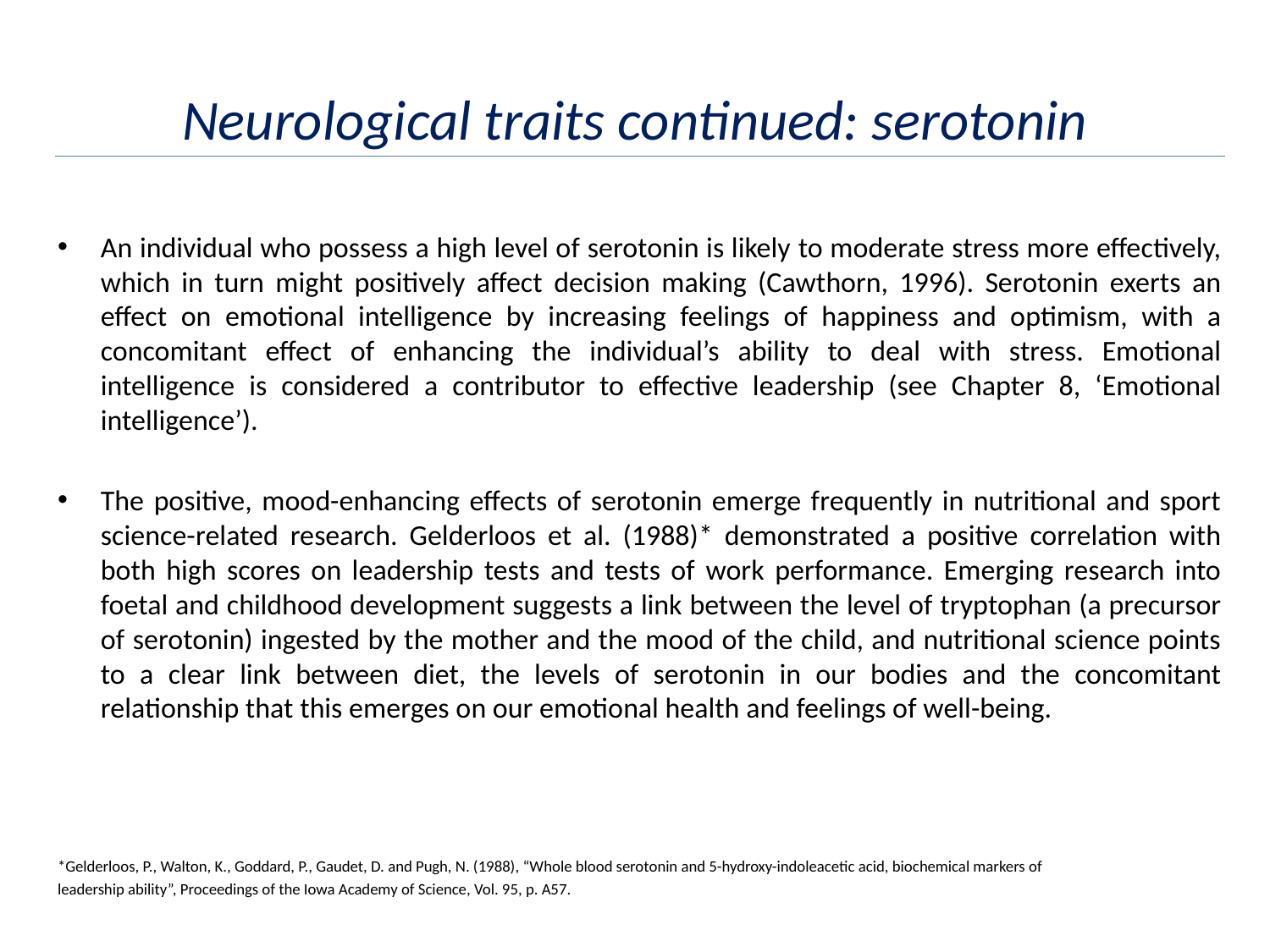

# Neurological traits continued: serotonin
An individual who possess a high level of serotonin is likely to moderate stress more effectively, which in turn might positively affect decision making (Cawthorn, 1996). Serotonin exerts an effect on emotional intelligence by increasing feelings of happiness and optimism, with a concomitant effect of enhancing the individual’s ability to deal with stress. Emotional intelligence is considered a contributor to effective leadership (see Chapter 8, ‘Emotional intelligence’).

The positive, mood-enhancing effects of serotonin emerge frequently in nutritional and sport science-related research. Gelderloos et al. (1988)* demonstrated a positive correlation with both high scores on leadership tests and tests of work performance. Emerging research into foetal and childhood development suggests a link between the level of tryptophan (a precursor of serotonin) ingested by the mother and the mood of the child, and nutritional science points to a clear link between diet, the levels of serotonin in our bodies and the concomitant relationship that this emerges on our emotional health and feelings of well-being.

*Gelderloos, P., Walton, K., Goddard, P., Gaudet, D. and Pugh, N. (1988), “Whole blood serotonin and 5-hydroxy-indoleacetic acid, biochemical markers of
leadership ability”, Proceedings of the Iowa Academy of Science, Vol. 95, p. A57.